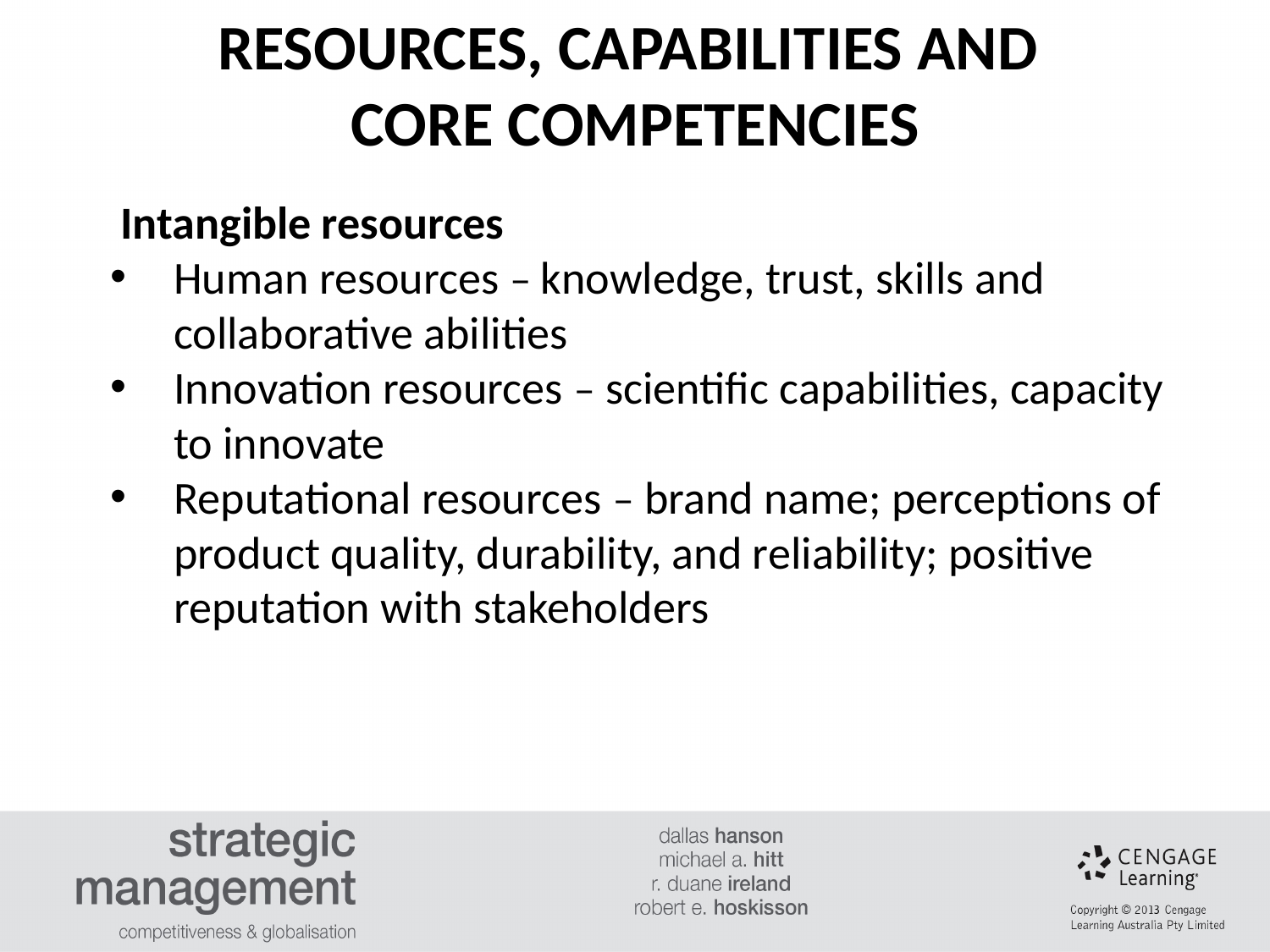

RESOURCES, CAPABILITIES AND
CORE COMPETENCIES

 Intangible resources
Human resources – knowledge, trust, skills and collaborative abilities
Innovation resources – scientific capabilities, capacity to innovate
Reputational resources – brand name; perceptions of product quality, durability, and reliability; positive reputation with stakeholders